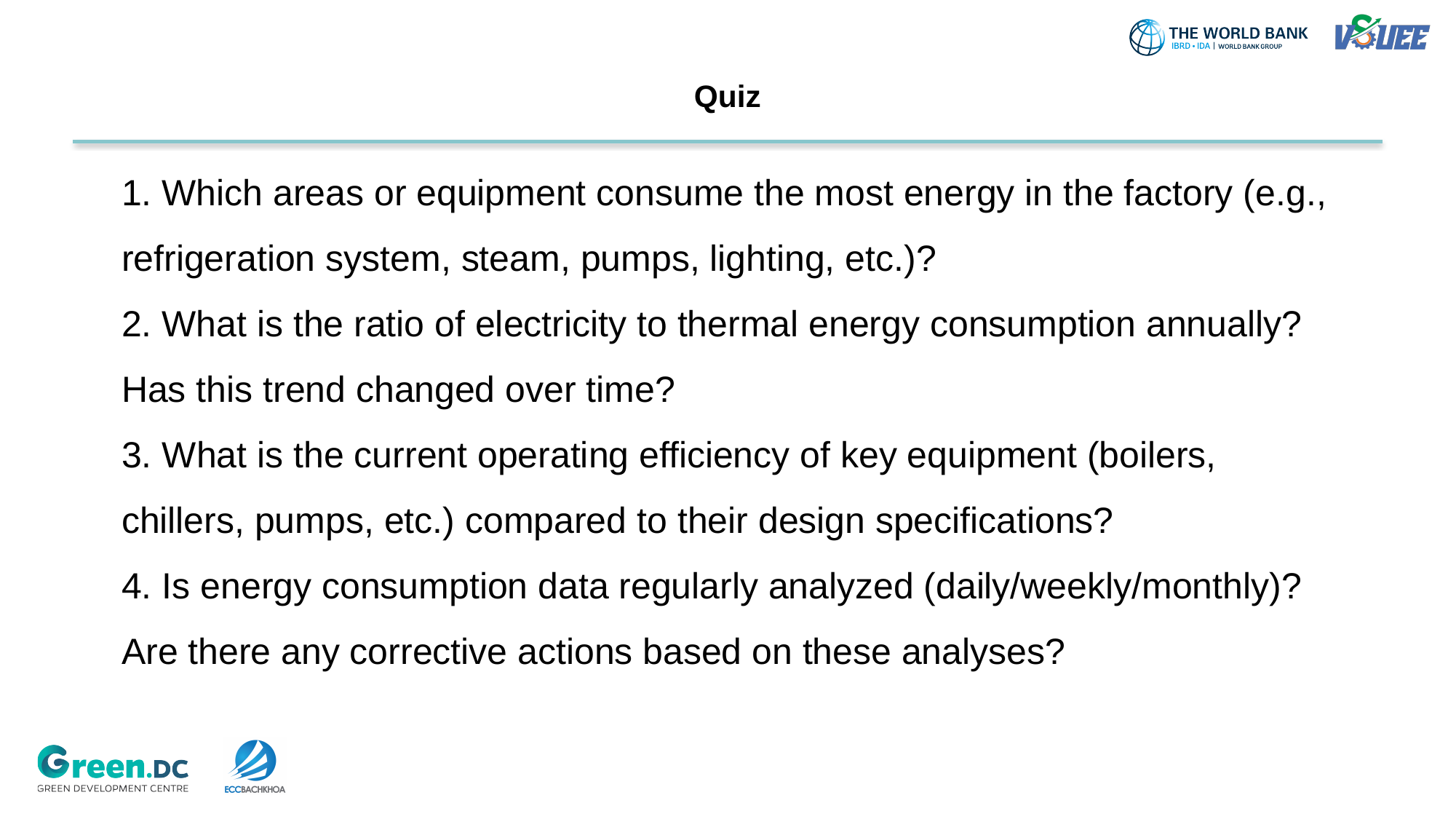

# Quiz
1. Which areas or equipment consume the most energy in the factory (e.g., refrigeration system, steam, pumps, lighting, etc.)?
2. What is the ratio of electricity to thermal energy consumption annually? Has this trend changed over time?
3. What is the current operating efficiency of key equipment (boilers, chillers, pumps, etc.) compared to their design specifications?
4. Is energy consumption data regularly analyzed (daily/weekly/monthly)? Are there any corrective actions based on these analyses?